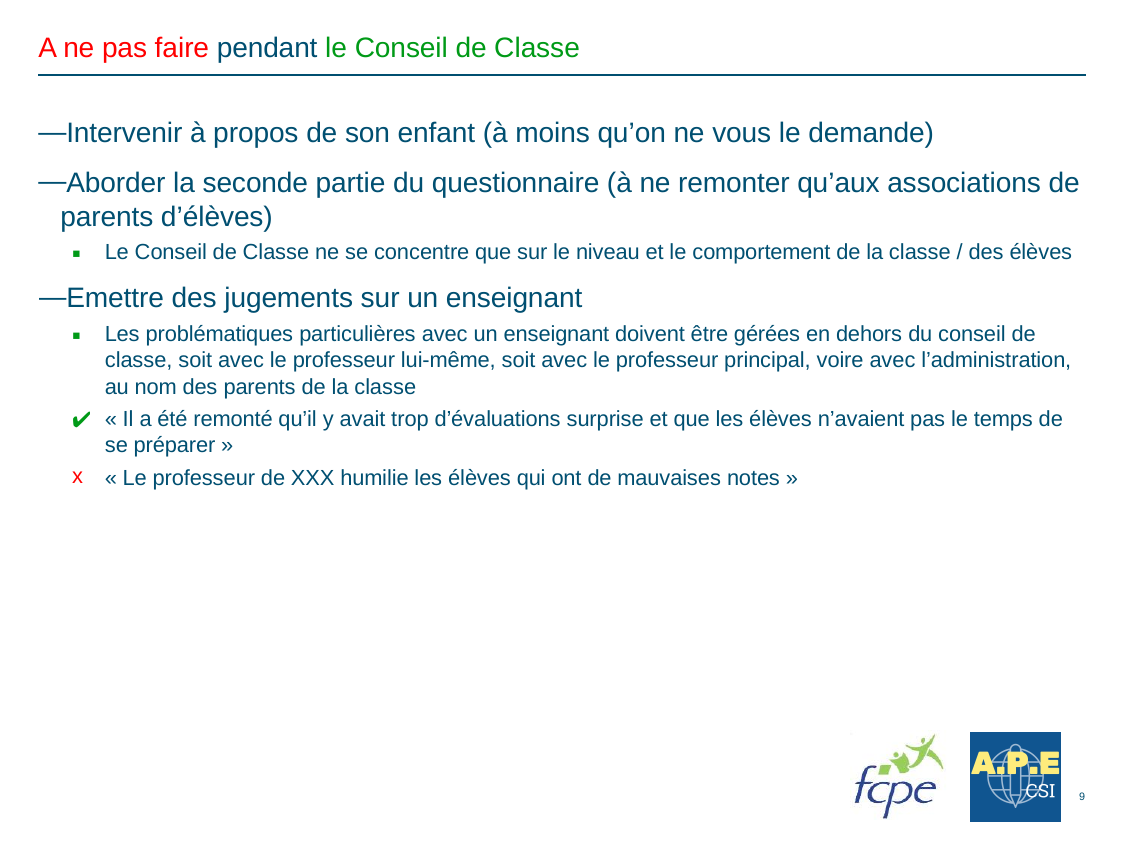

A ne pas faire pendant le Conseil de Classe
Intervenir à propos de son enfant (à moins qu’on ne vous le demande)
Aborder la seconde partie du questionnaire (à ne remonter qu’aux associations de parents d’élèves)
Le Conseil de Classe ne se concentre que sur le niveau et le comportement de la classe / des élèves
Emettre des jugements sur un enseignant
Les problématiques particulières avec un enseignant doivent être gérées en dehors du conseil de classe, soit avec le professeur lui-même, soit avec le professeur principal, voire avec l’administration, au nom des parents de la classe
« Il a été remonté qu’il y avait trop d’évaluations surprise et que les élèves n’avaient pas le temps de se préparer »
« Le professeur de XXX humilie les élèves qui ont de mauvaises notes »

9